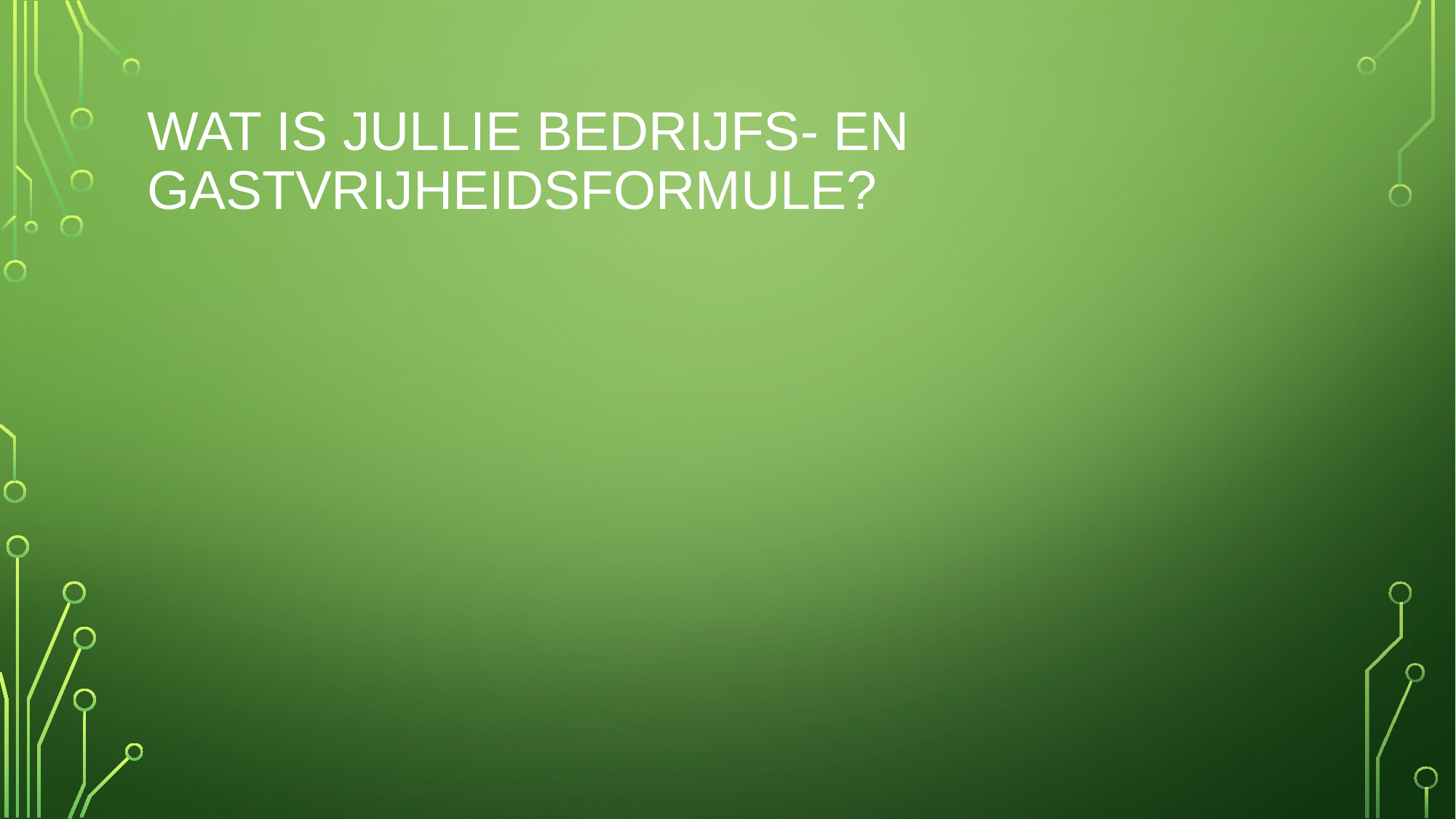

# Wat is jullie bedrijfs- en gastvrijheidsformule?